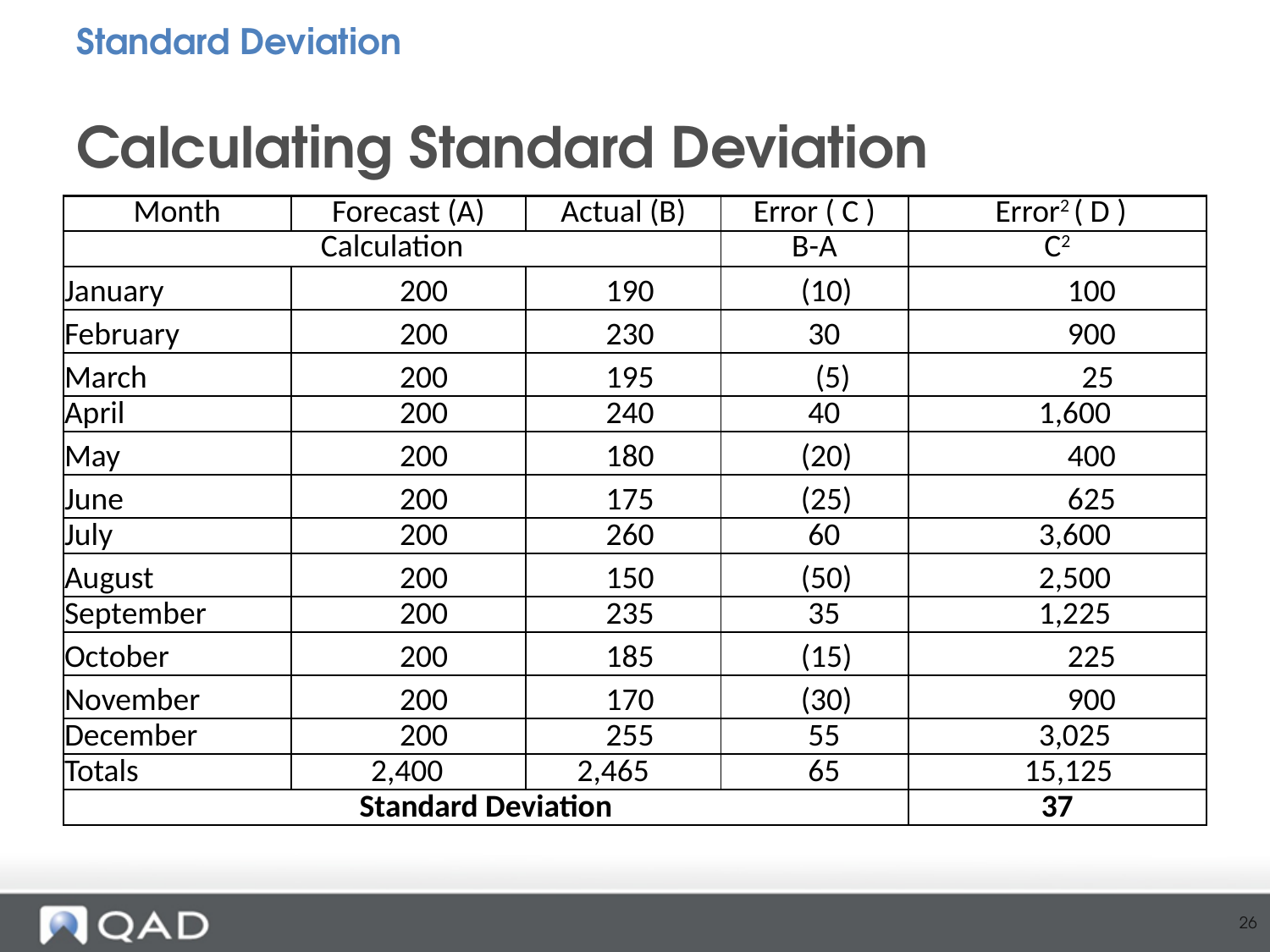

Standard Deviation
# Calculating Standard Deviation
| Month | Forecast (A) | Actual (B) | Error ( C ) | Error2 ( D ) |
| --- | --- | --- | --- | --- |
| Calculation |  |  | B-A | C2 |
| January | 200 | 190 | (10) | 100 |
| February | 200 | 230 | 30 | 900 |
| March | 200 | 195 | (5) | 25 |
| April | 200 | 240 | 40 | 1,600 |
| May | 200 | 180 | (20) | 400 |
| June | 200 | 175 | (25) | 625 |
| July | 200 | 260 | 60 | 3,600 |
| August | 200 | 150 | (50) | 2,500 |
| September | 200 | 235 | 35 | 1,225 |
| October | 200 | 185 | (15) | 225 |
| November | 200 | 170 | (30) | 900 |
| December | 200 | 255 | 55 | 3,025 |
| Totals | 2,400 | 2,465 | 65 | 15,125 |
| Standard Deviation |  |  |  | 37 |
26